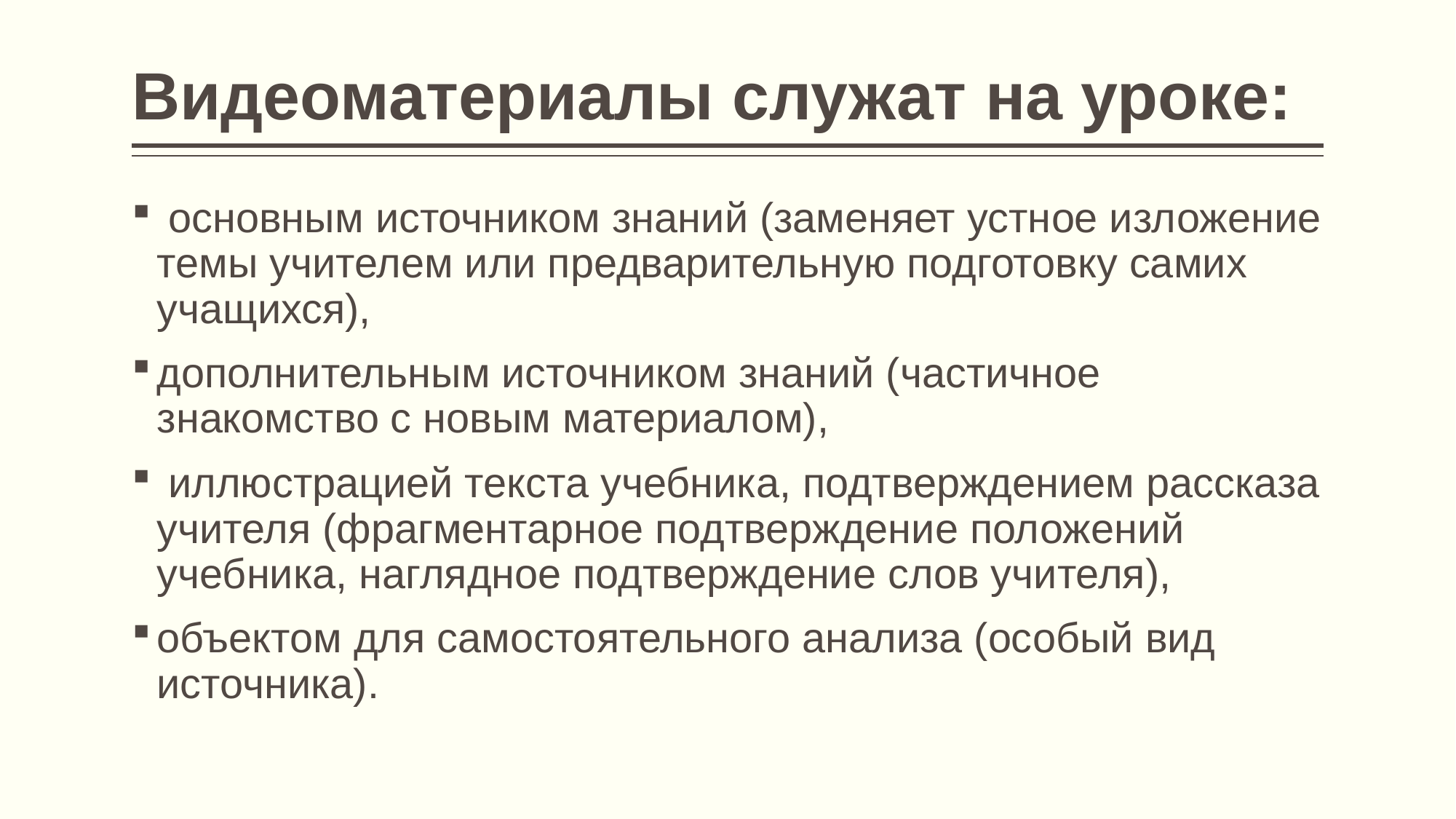

# Видеоматериалы служат на уроке:
 основным источником знаний (заменяет устное изложение темы учителем или предварительную подготовку самих учащихся),
дополнительным источником знаний (частичное знакомство с новым материалом),
 иллюстрацией текста учебника, подтверждением рассказа учителя (фрагментарное подтверждение положений учебника, наглядное подтверждение слов учителя),
объектом для самостоятельного анализа (особый вид источника).